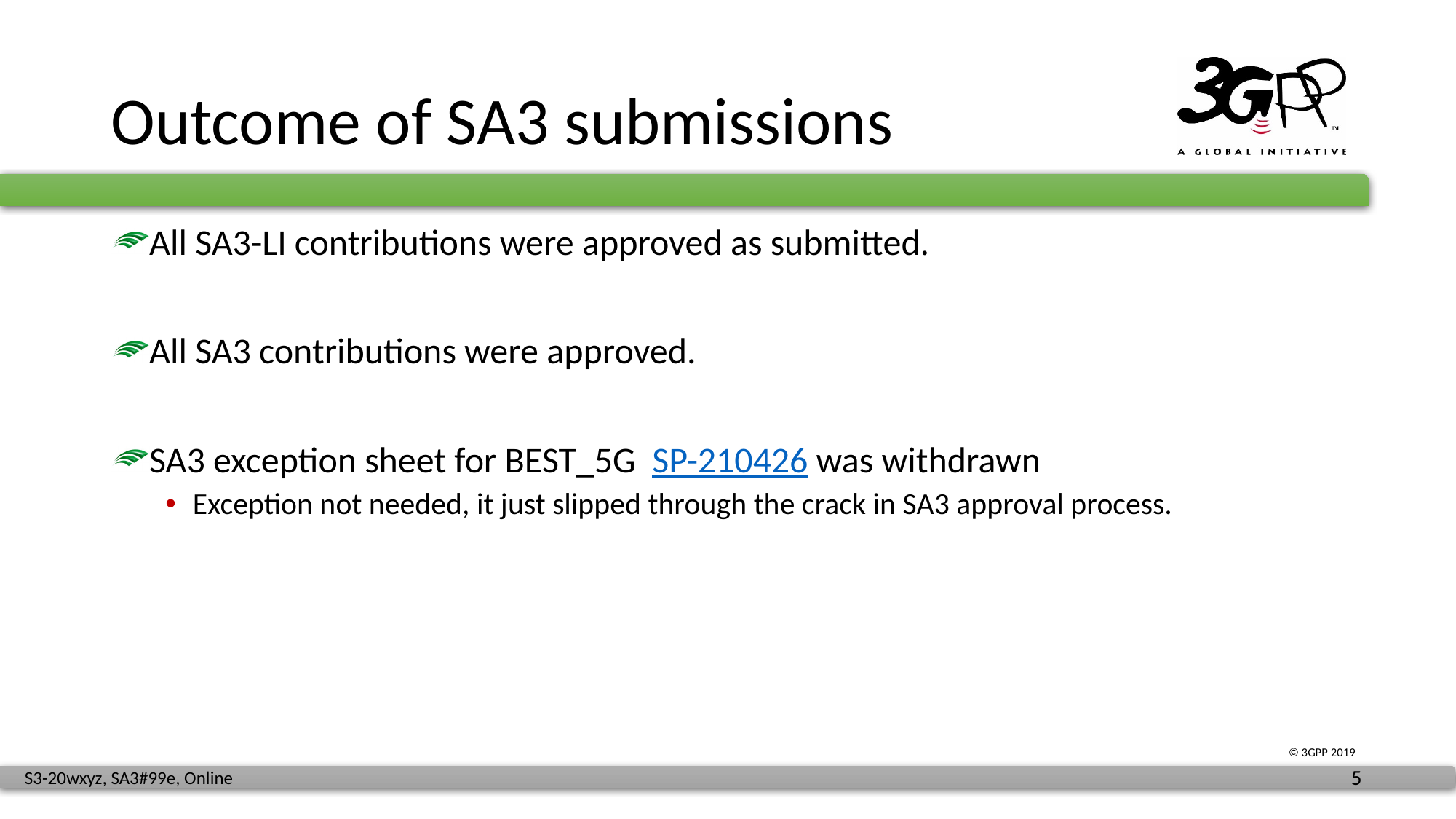

# Outcome of SA3 submissions
All SA3-LI contributions were approved as submitted.

All SA3 contributions were approved.

SA3 exception sheet for BEST_5G  SP-210426 was withdrawn
Exception not needed, it just slipped through the crack in SA3 approval process.